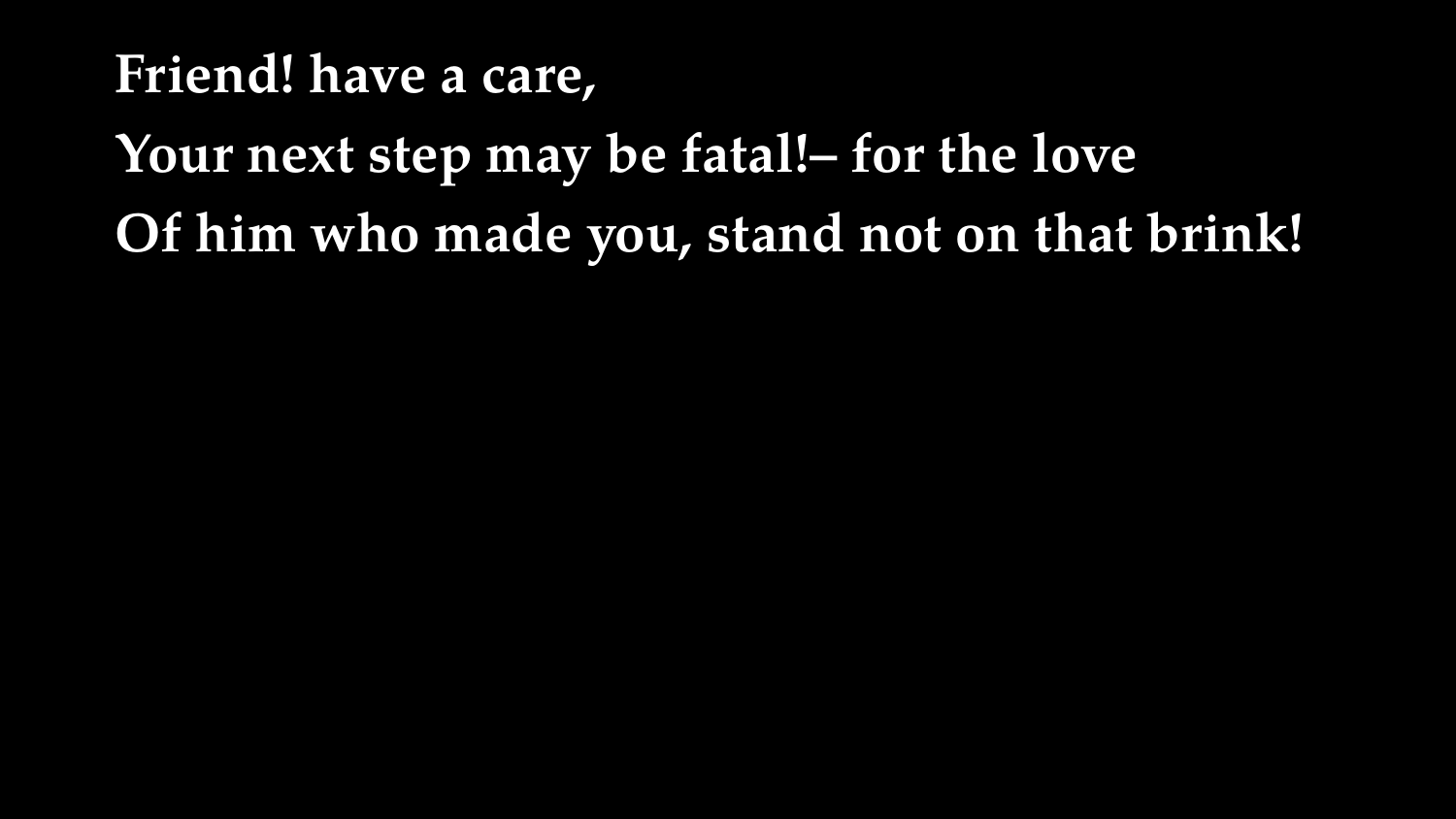

# Friend! have a care, Your next step may be fatal!– for the love Of him who made you, stand not on that brink!